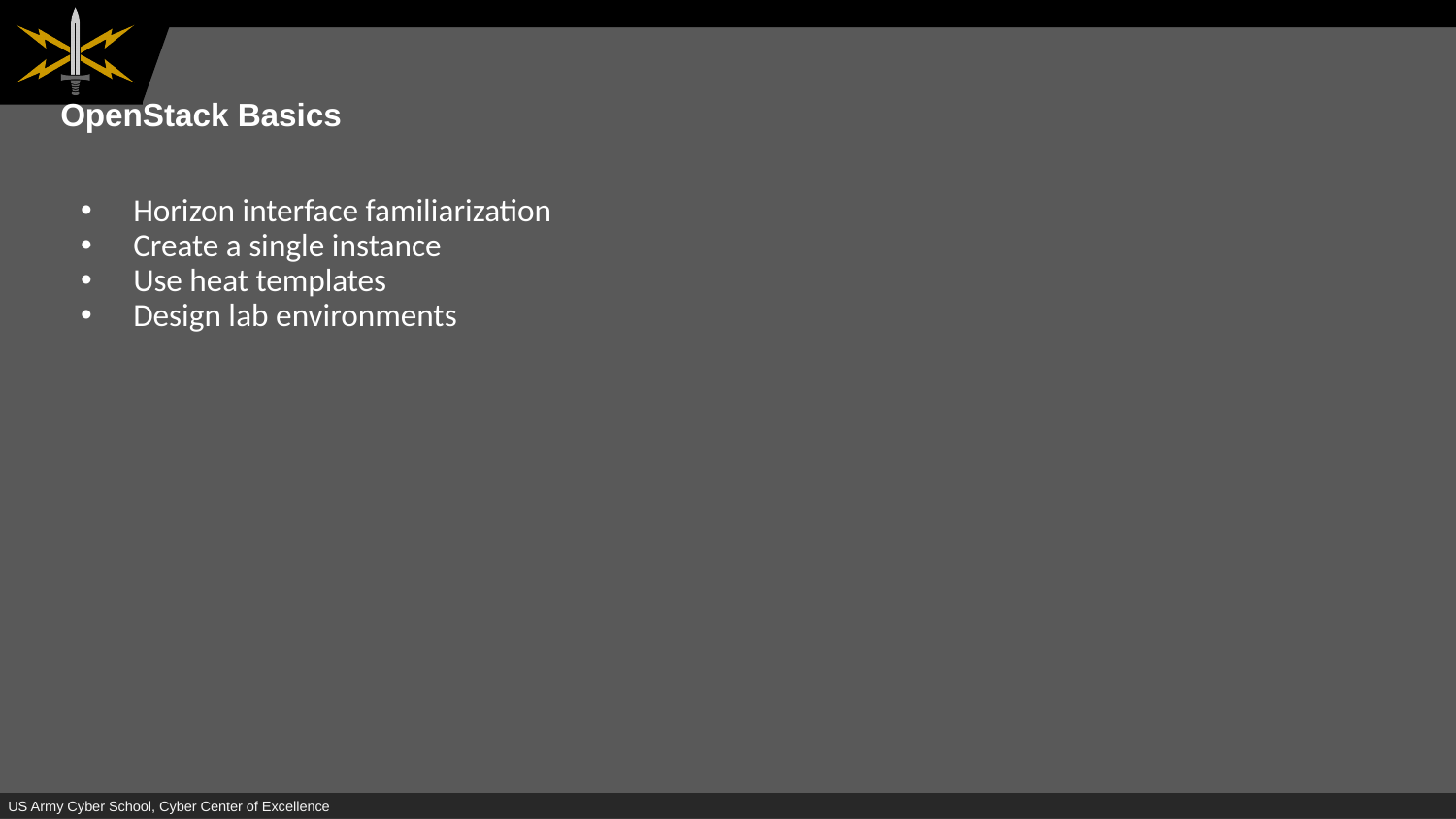

# OpenStack Basics
Horizon interface familiarization
Create a single instance
Use heat templates
Design lab environments